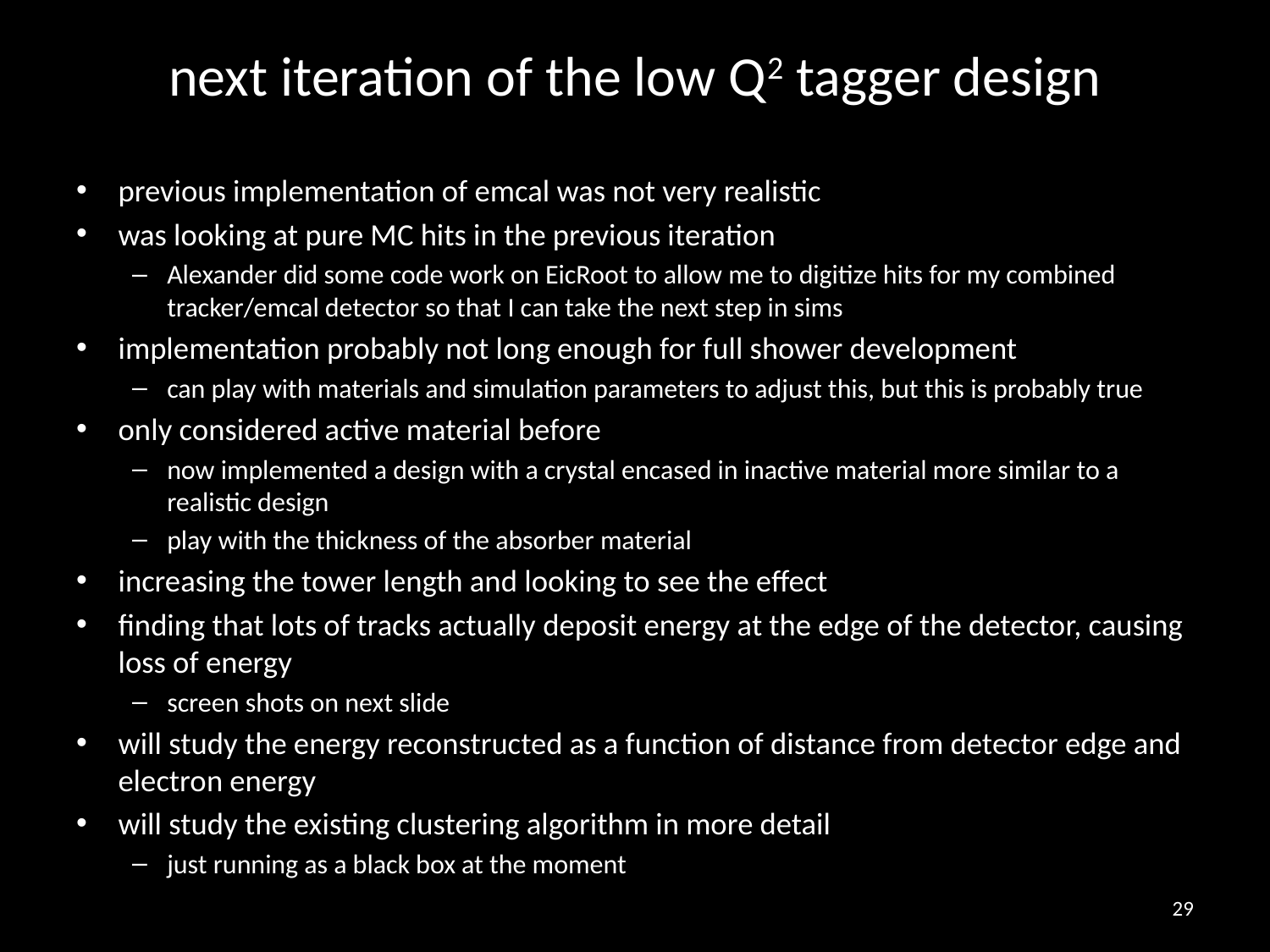

# next iteration of the low Q2 tagger design
previous implementation of emcal was not very realistic
was looking at pure MC hits in the previous iteration
Alexander did some code work on EicRoot to allow me to digitize hits for my combined tracker/emcal detector so that I can take the next step in sims
implementation probably not long enough for full shower development
can play with materials and simulation parameters to adjust this, but this is probably true
only considered active material before
now implemented a design with a crystal encased in inactive material more similar to a realistic design
play with the thickness of the absorber material
increasing the tower length and looking to see the effect
finding that lots of tracks actually deposit energy at the edge of the detector, causing loss of energy
screen shots on next slide
will study the energy reconstructed as a function of distance from detector edge and electron energy
will study the existing clustering algorithm in more detail
just running as a black box at the moment
29